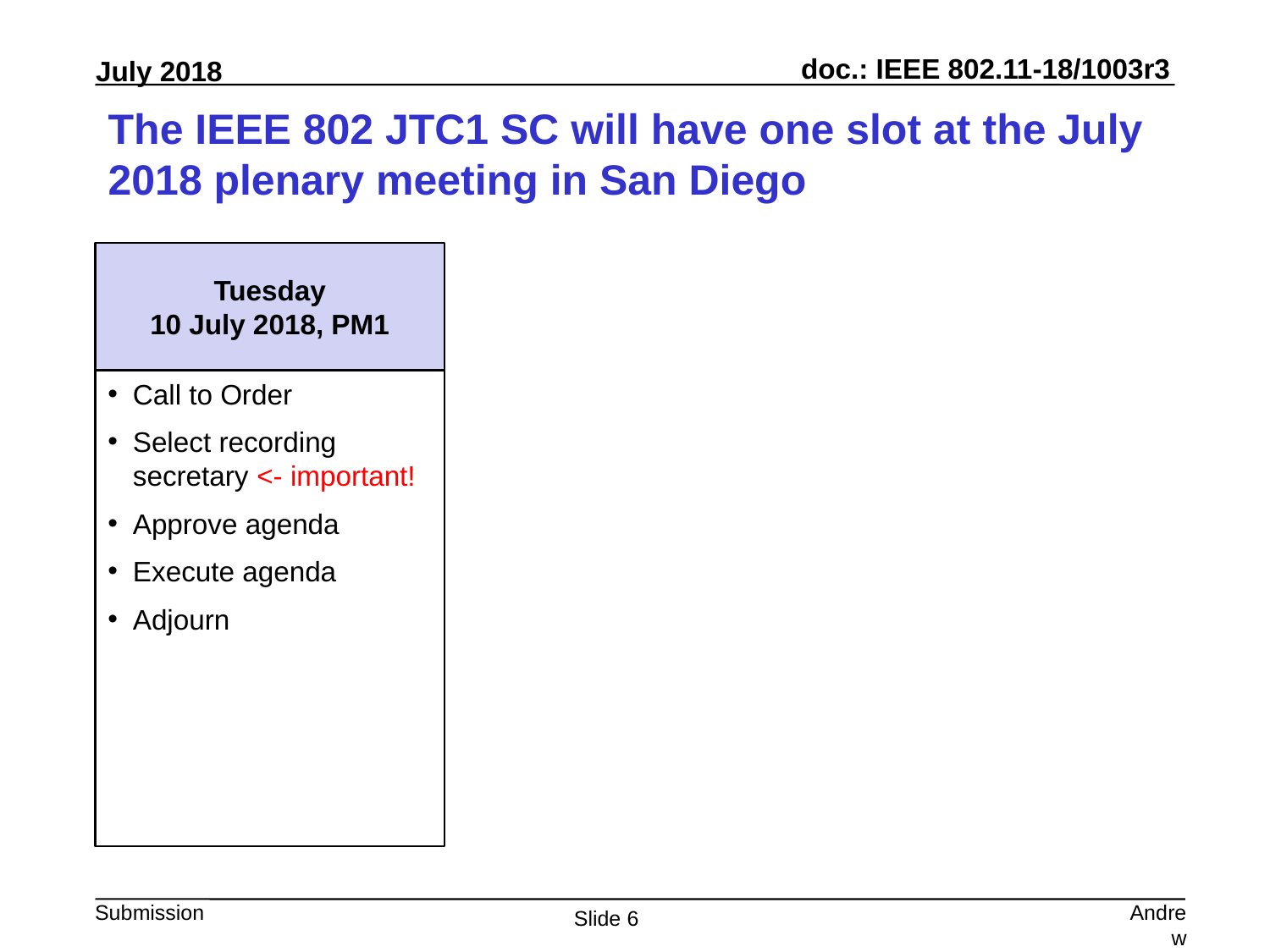

# The IEEE 802 JTC1 SC will have one slot at the July 2018 plenary meeting in San Diego
Tuesday
10 July 2018, PM1
Call to Order
Select recording secretary <- important!
Approve agenda
Execute agenda
Adjourn
Andrew Myles, Cisco
Slide 6